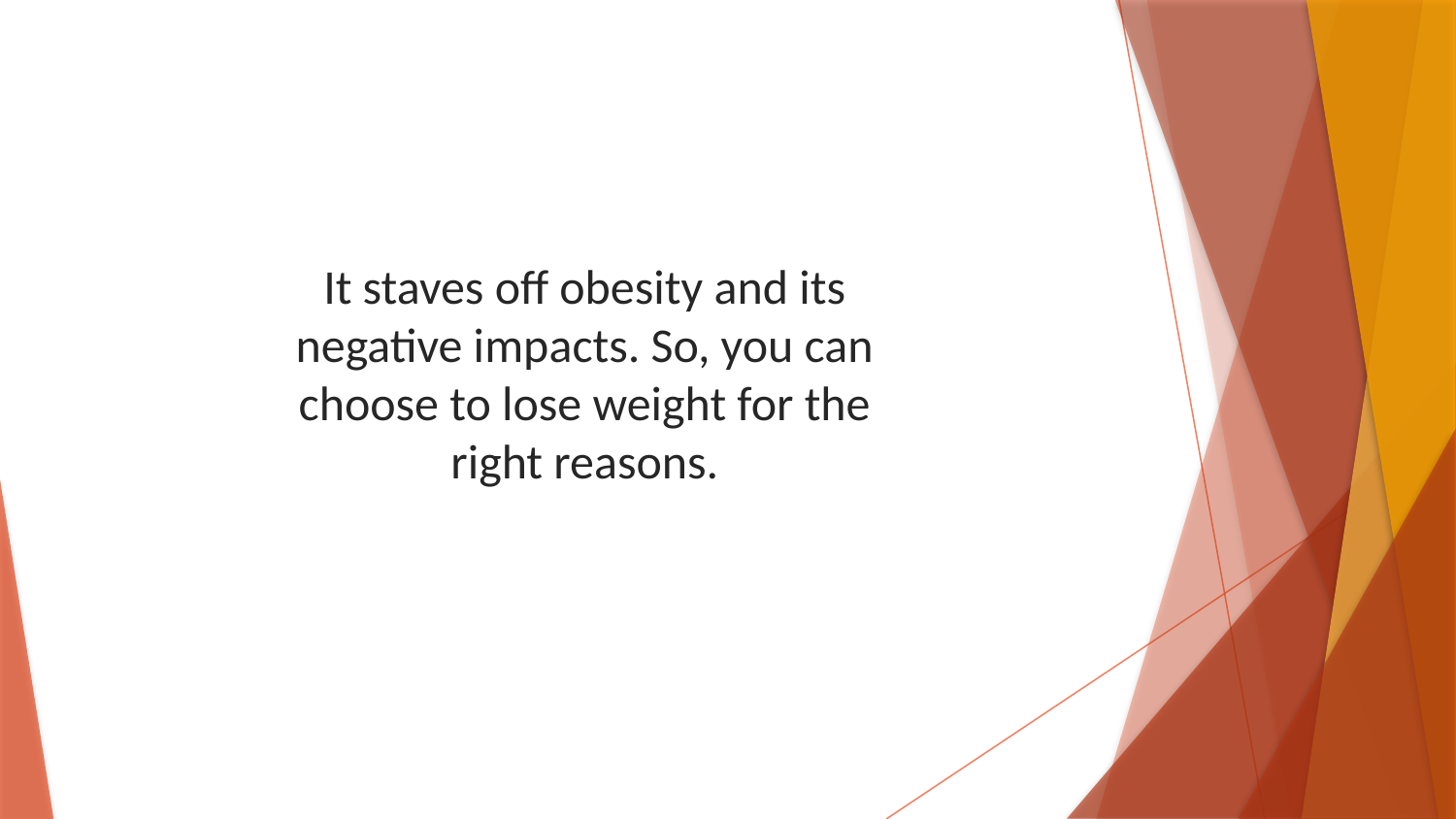

It staves off obesity and its negative impacts. So, you can choose to lose weight for the right reasons.